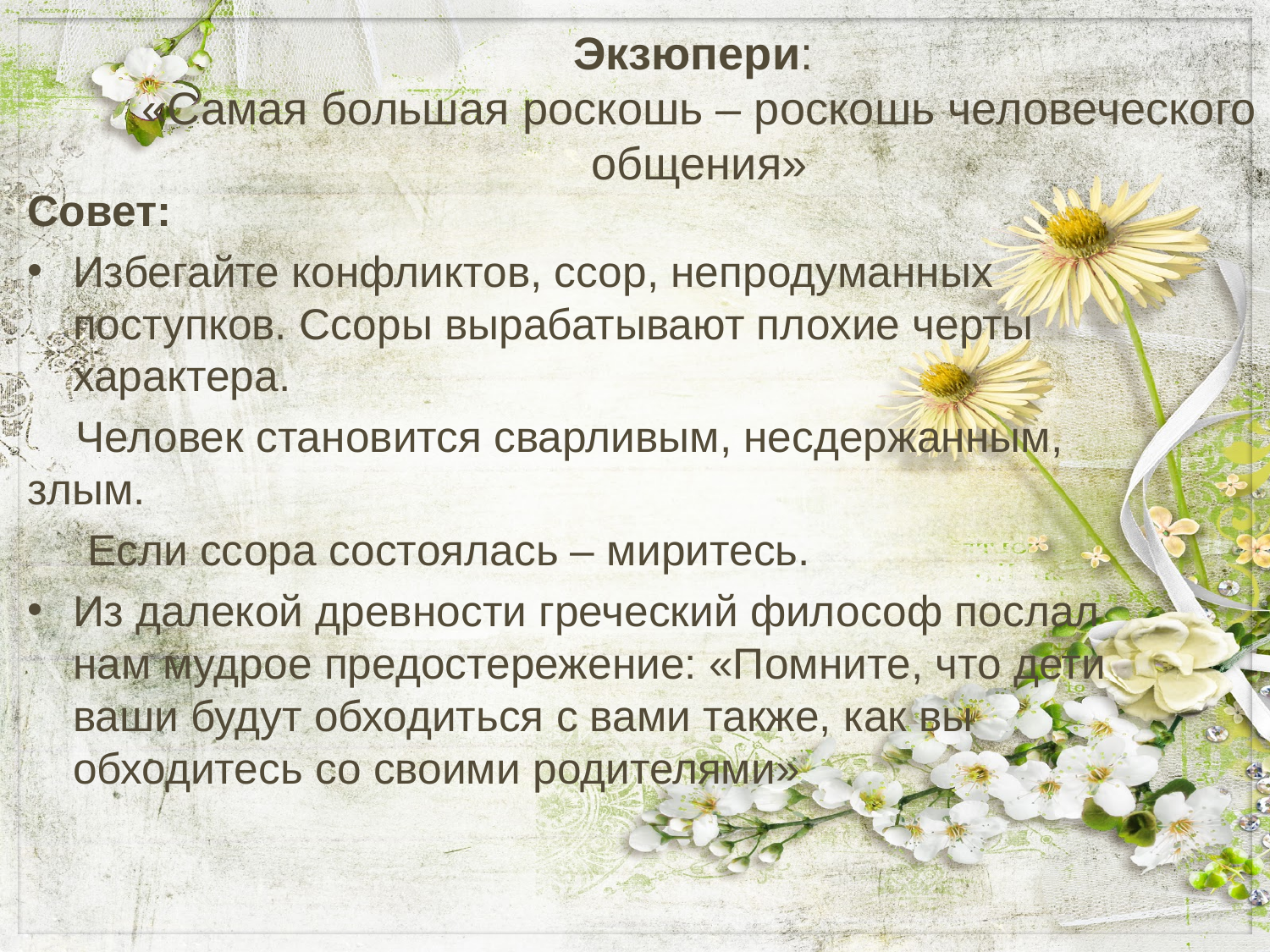

# Экзюпери: «Самая большая роскошь – роскошь человеческого общения»
Совет:
Избегайте конфликтов, ссор, непродуманных поступков. Ссоры вырабатывают плохие черты характера.
    Человек становится сварливым, несдержанным, злым.
     Если ссора состоялась – миритесь.
Из далекой древности греческий философ послал нам мудрое предостережение: «Помните, что дети ваши будут обходиться с вами также, как вы обходитесь со своими родителями»